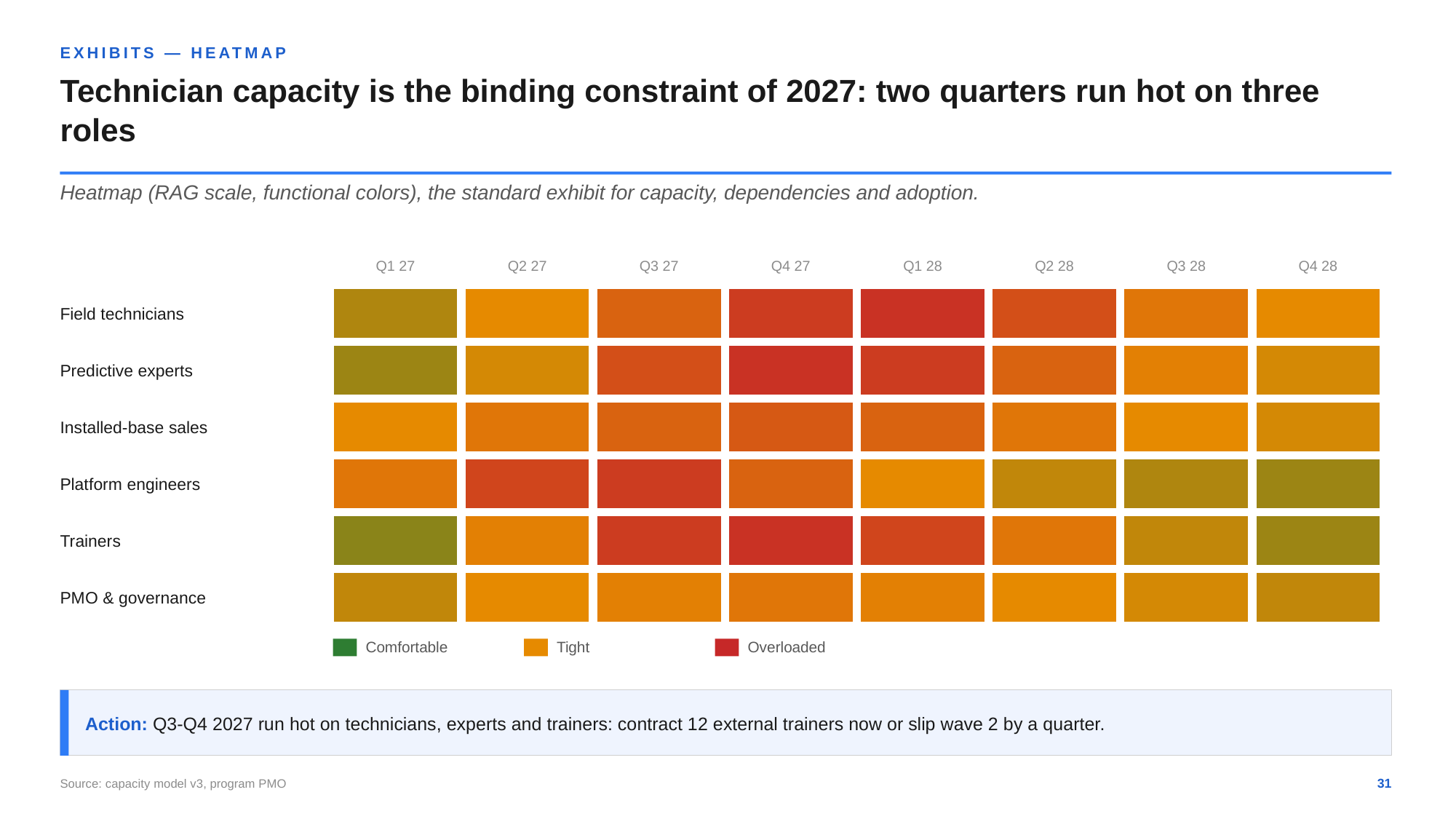

EXHIBITS — HEATMAP
Technician capacity is the binding constraint of 2027: two quarters run hot on three roles

Heatmap (RAG scale, functional colors), the standard exhibit for capacity, dependencies and adoption.
Q1 27
Q2 27
Q3 27
Q4 27
Q1 28
Q2 28
Q3 28
Q4 28
Field technicians

Predictive experts

Installed-base sales

Platform engineers

Trainers

PMO & governance

Comfortable
Tight
Overloaded

Action: Q3-Q4 2027 run hot on technicians, experts and trainers: contract 12 external trainers now or slip wave 2 by a quarter.
Source: capacity model v3, program PMO
31